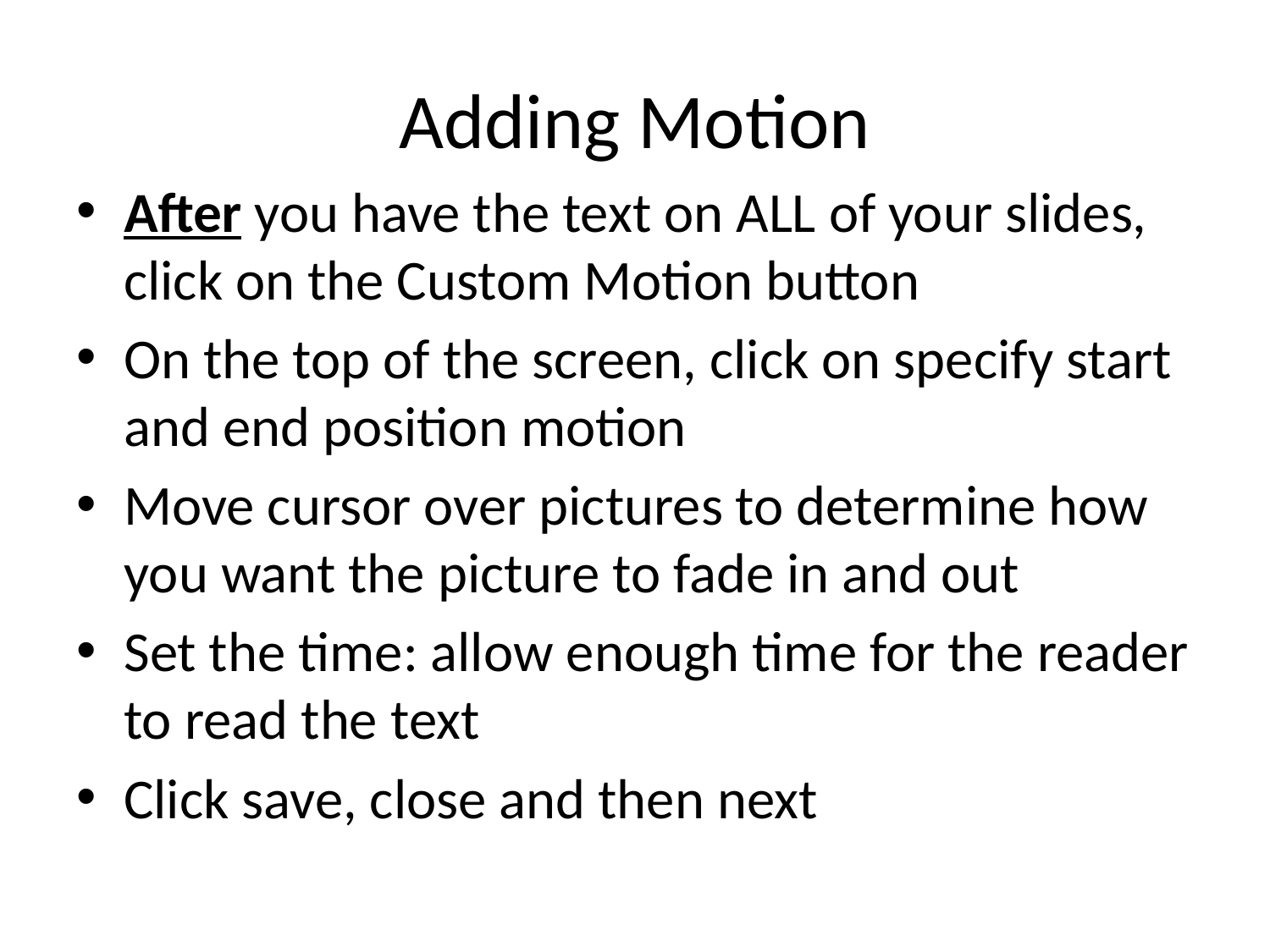

# Adding Motion
After you have the text on ALL of your slides, click on the Custom Motion button
On the top of the screen, click on specify start and end position motion
Move cursor over pictures to determine how you want the picture to fade in and out
Set the time: allow enough time for the reader to read the text
Click save, close and then next